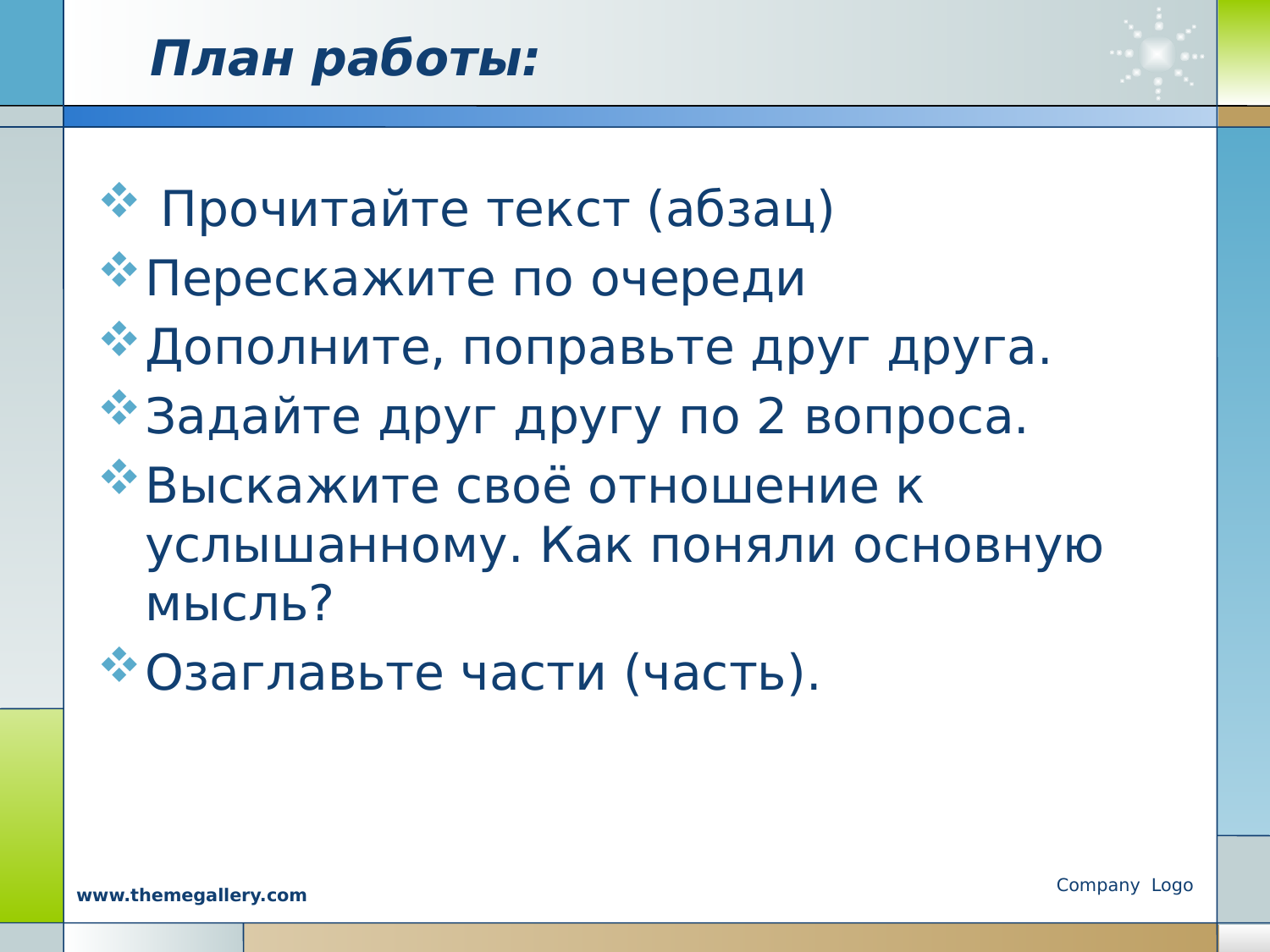

# План работы:
 Прочитайте текст (абзац)
Перескажите по очереди
Дополните, поправьте друг друга.
Задайте друг другу по 2 вопроса.
Выскажите своё отношение к услышанному. Как поняли основную мысль?
Озаглавьте части (часть).

Company  Logo
www.themegallery.com